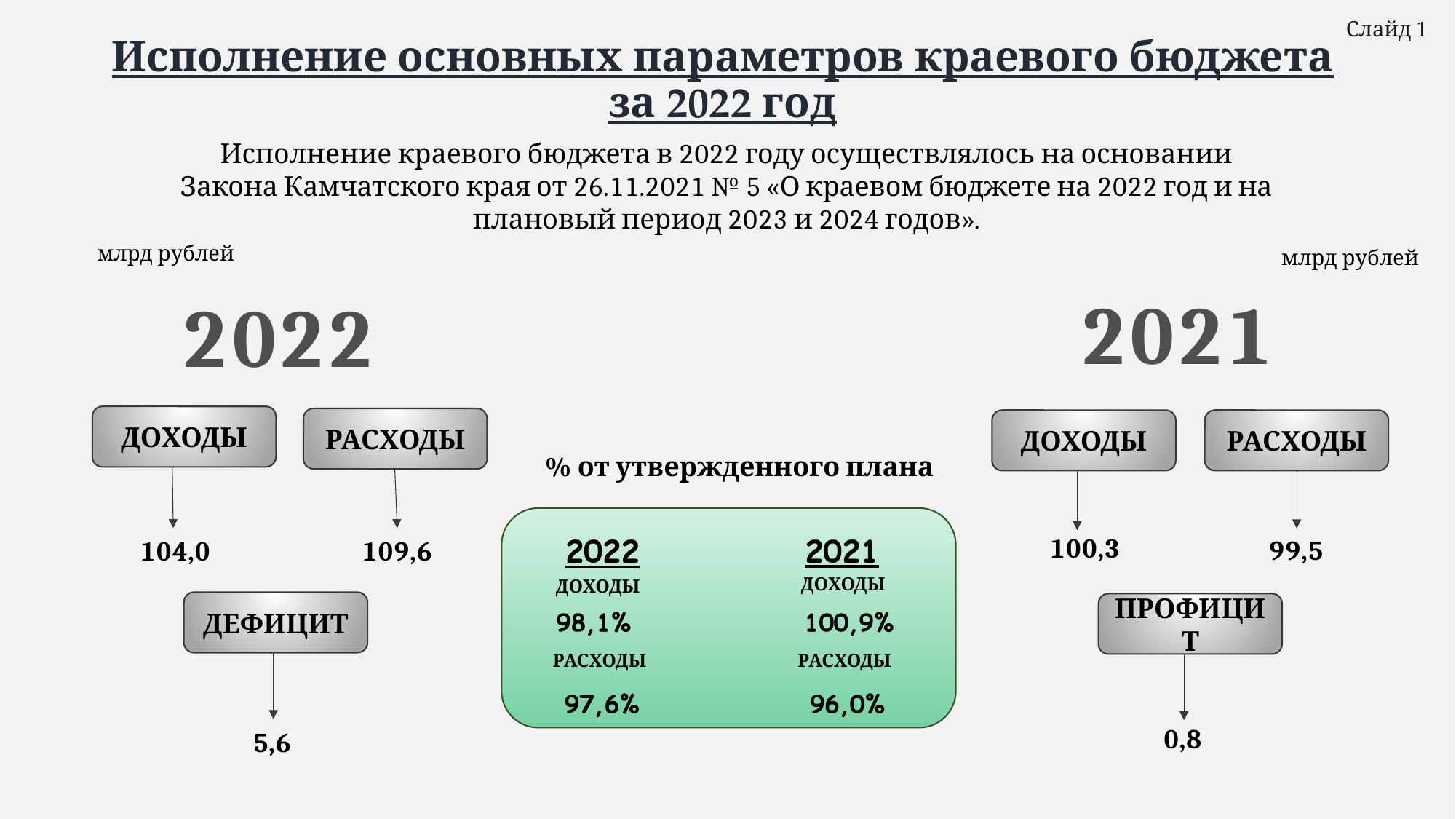

Слайд 1
# Исполнение основных параметров краевого бюджета за 2022 год
Исполнение краевого бюджета в 2022 году осуществлялось на основании Закона Камчатского края от 26.11.2021 № 5 «О краевом бюджете на 2022 год и на плановый период 2023 и 2024 годов».
млрд рублей
млрд рублей
2021
2022
ДОХОДЫ
РАСХОДЫ
ДОХОДЫ
РАСХОДЫ
% от утвержденного плана

2021
2022
ДОХОДЫ
ДОХОДЫ
100,9%
98,1%
РАСХОДЫ
РАСХОДЫ
97,6%
96,0%
100,3
99,5
104,0
109,6
ДЕФИЦИТ
ПРОФИЦИТ
0,8
5,6